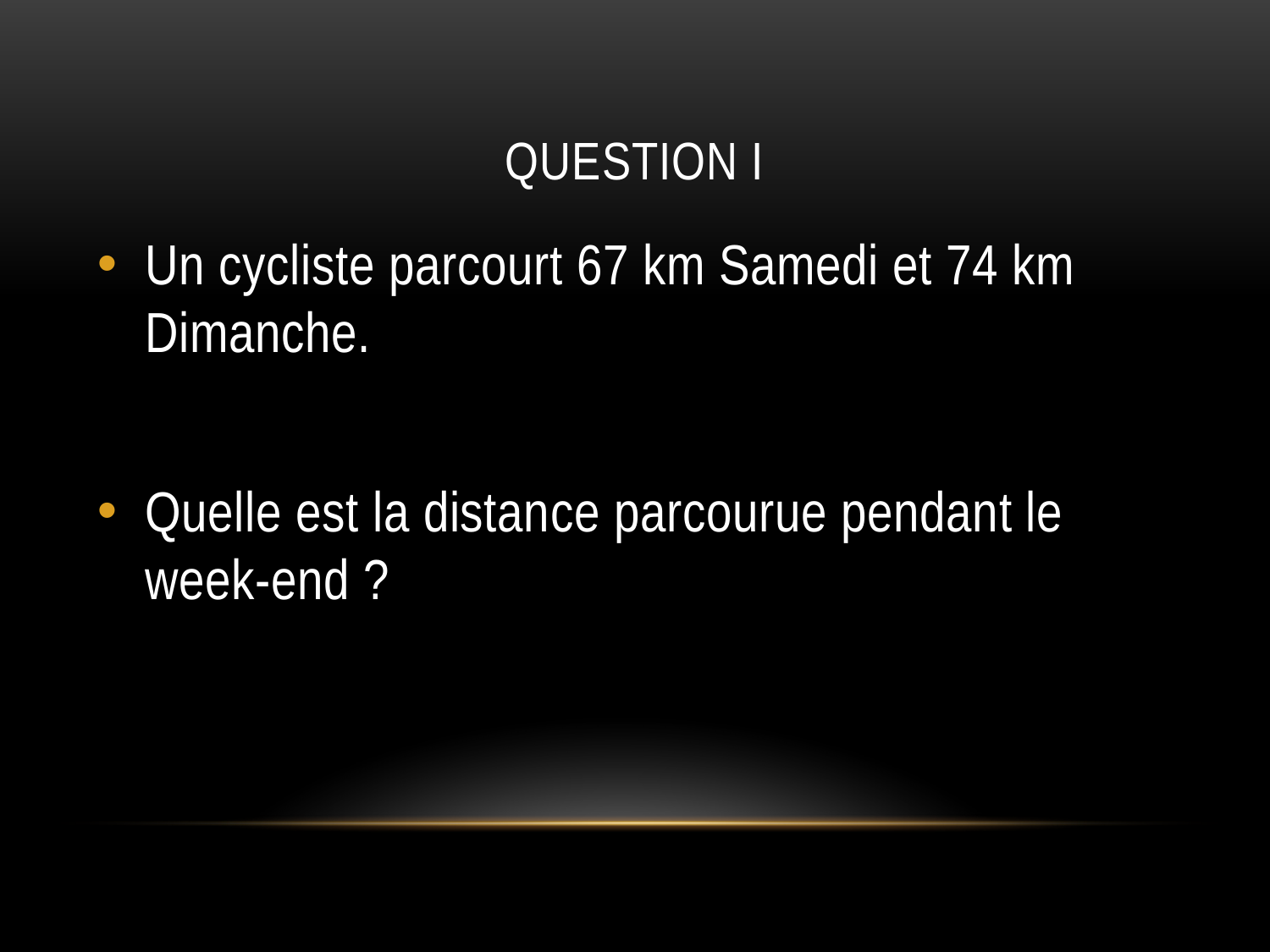

# QUESTION I
Un cycliste parcourt 67 km Samedi et 74 km Dimanche.

Quelle est la distance parcourue pendant le week-end ?